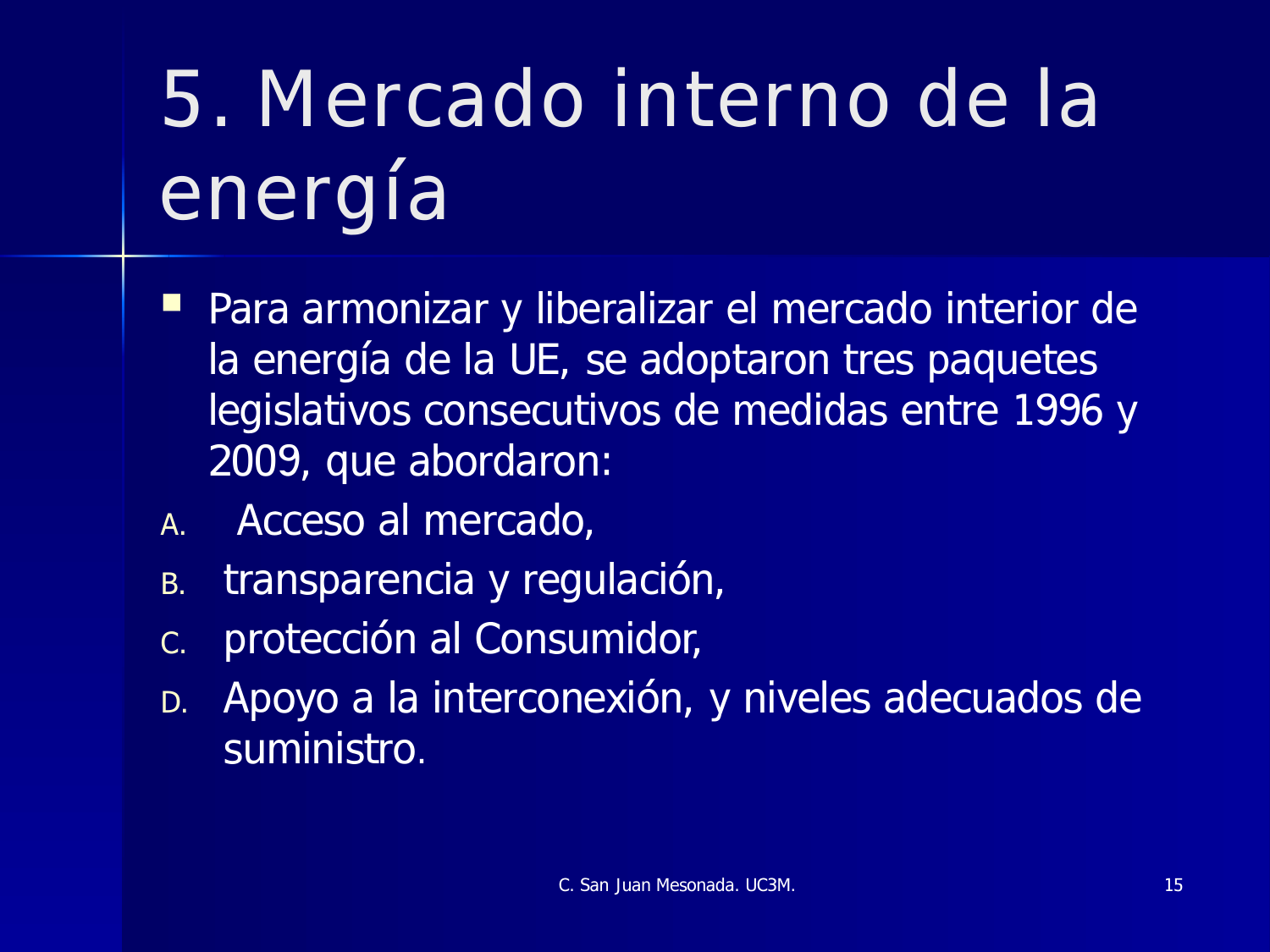

# 5. Mercado interno de la energía
Para armonizar y liberalizar el mercado interior de la energía de la UE, se adoptaron tres paquetes legislativos consecutivos de medidas entre 1996 y 2009, que abordaron:
 Acceso al mercado,
transparencia y regulación,
protección al Consumidor,
Apoyo a la interconexión, y niveles adecuados de suministro.
C. San Juan Mesonada. UC3M.
15